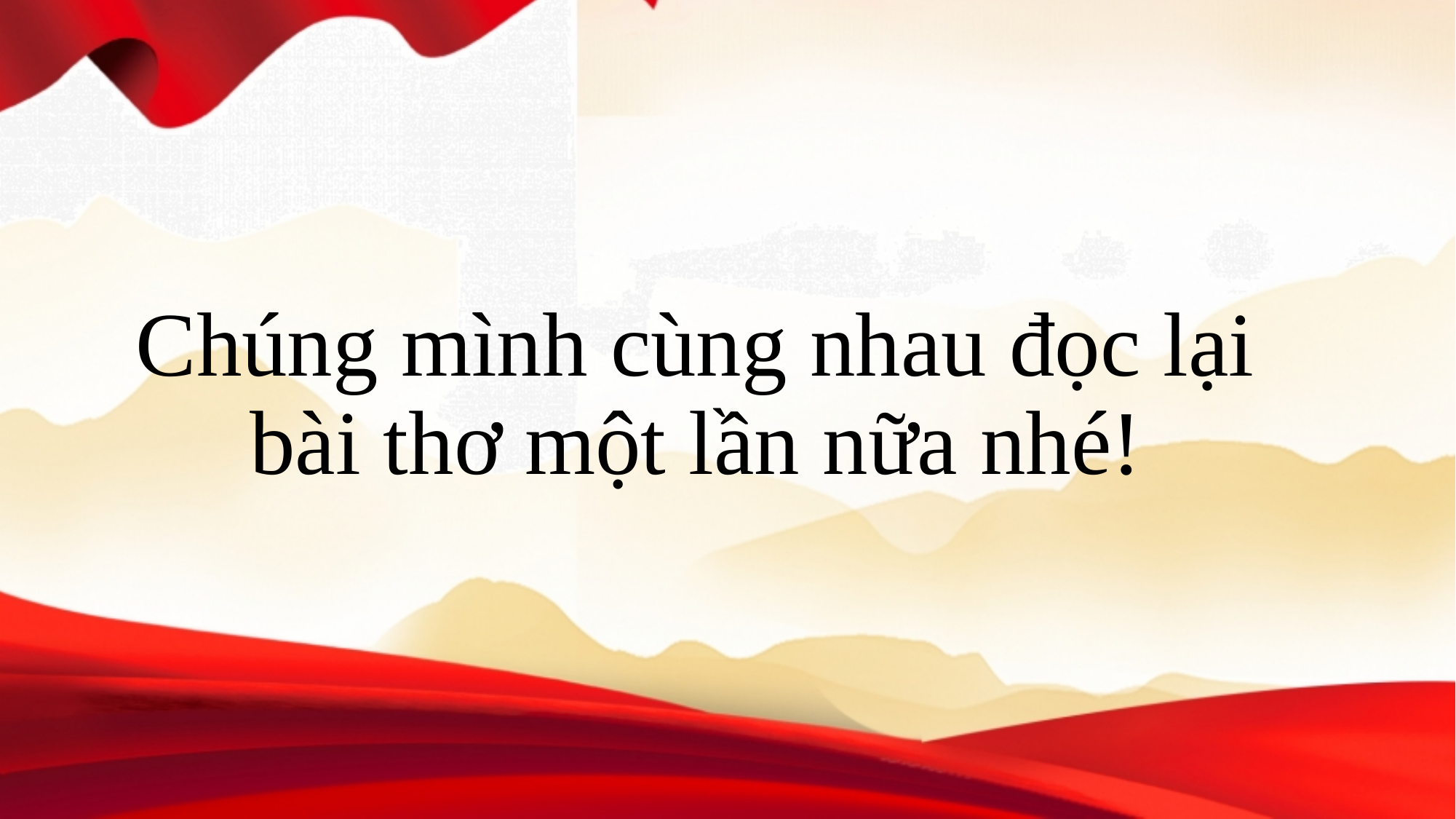

# Chúng mình cùng nhau đọc lại bài thơ một lần nữa nhé!